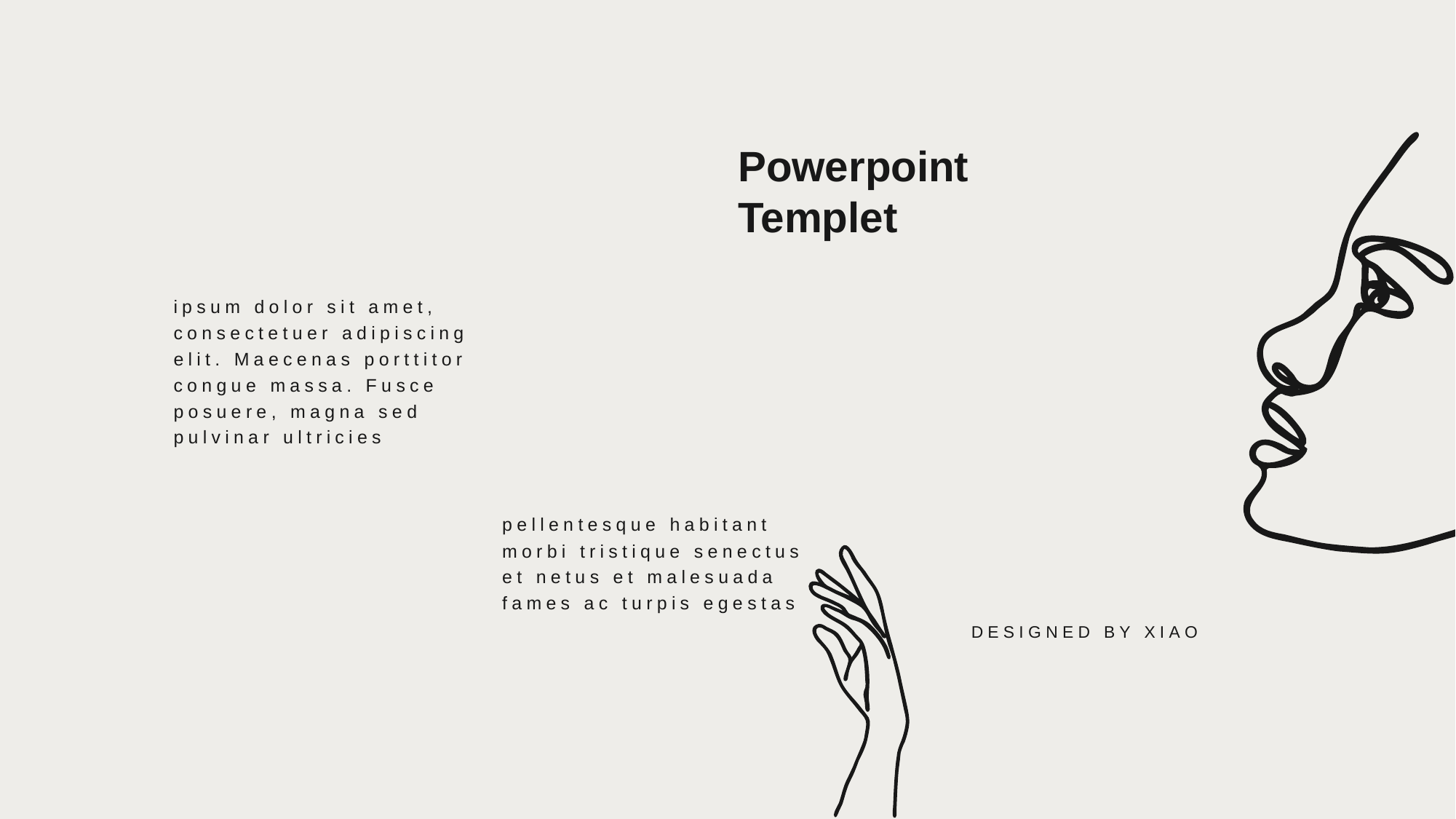

Powerpoint
Templet
ipsum dolor sit amet, consectetuer adipiscing elit. Maecenas porttitor congue massa. Fusce posuere, magna sed pulvinar ultricies
pellentesque habitant morbi tristique senectus et netus et malesuada fames ac turpis egestas

DESIGNED BY XIAO